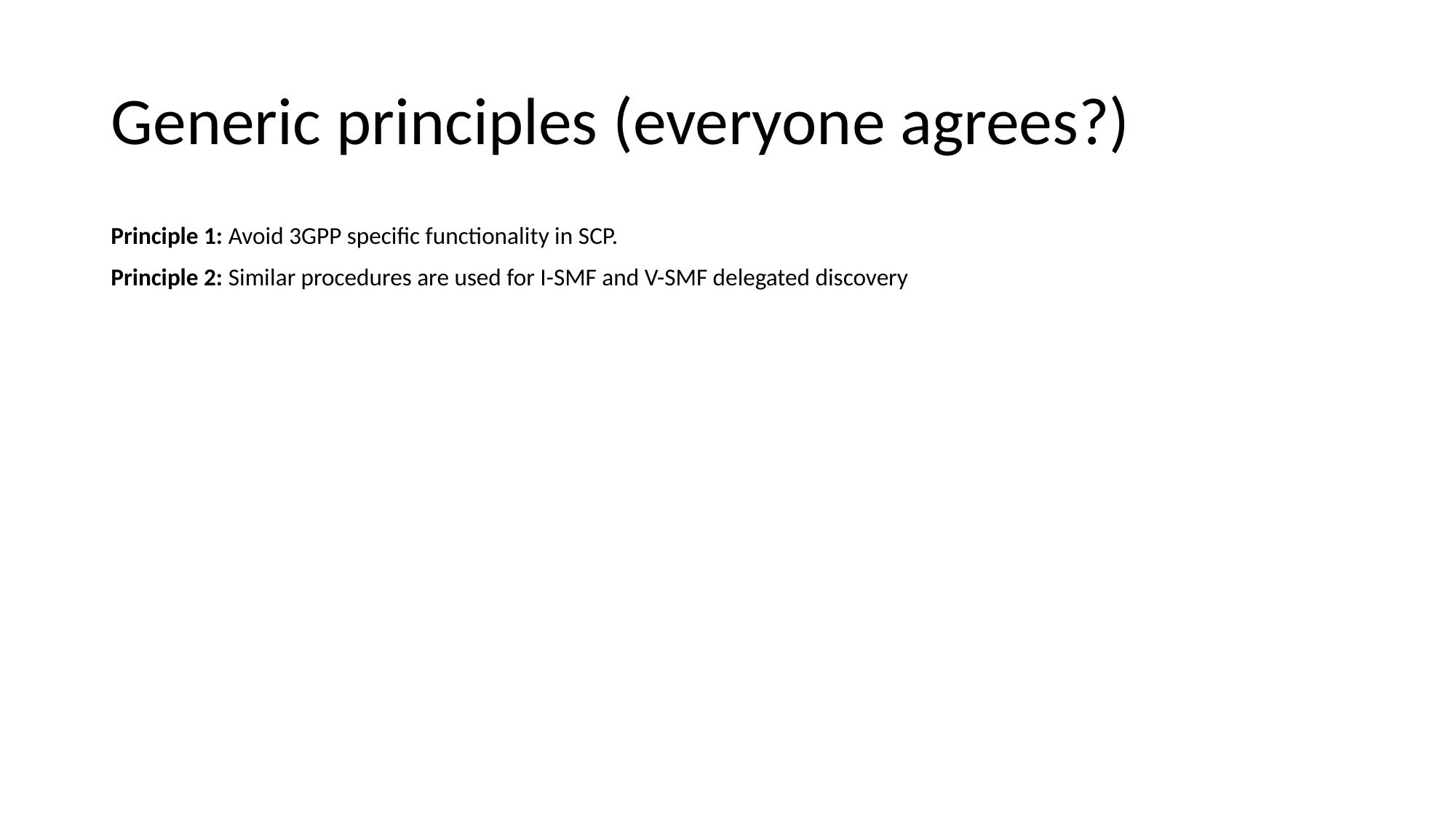

# Generic principles (everyone agrees?)
Principle 1: Avoid 3GPP specific functionality in SCP.
Principle 2: Similar procedures are used for I-SMF and V-SMF delegated discovery